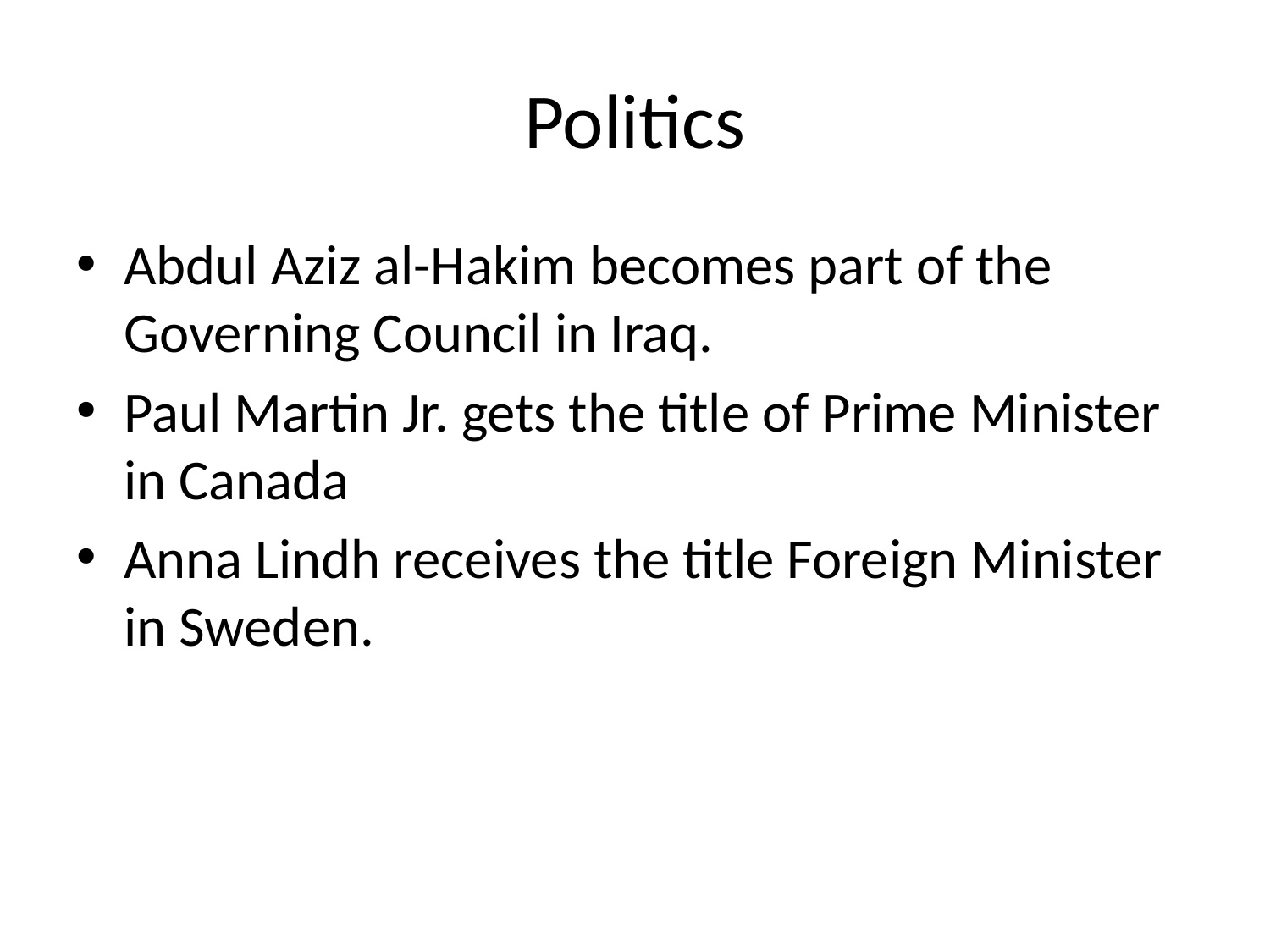

# Politics
Abdul Aziz al-Hakim becomes part of the Governing Council in Iraq.
Paul Martin Jr. gets the title of Prime Minister in Canada
Anna Lindh receives the title Foreign Minister in Sweden.